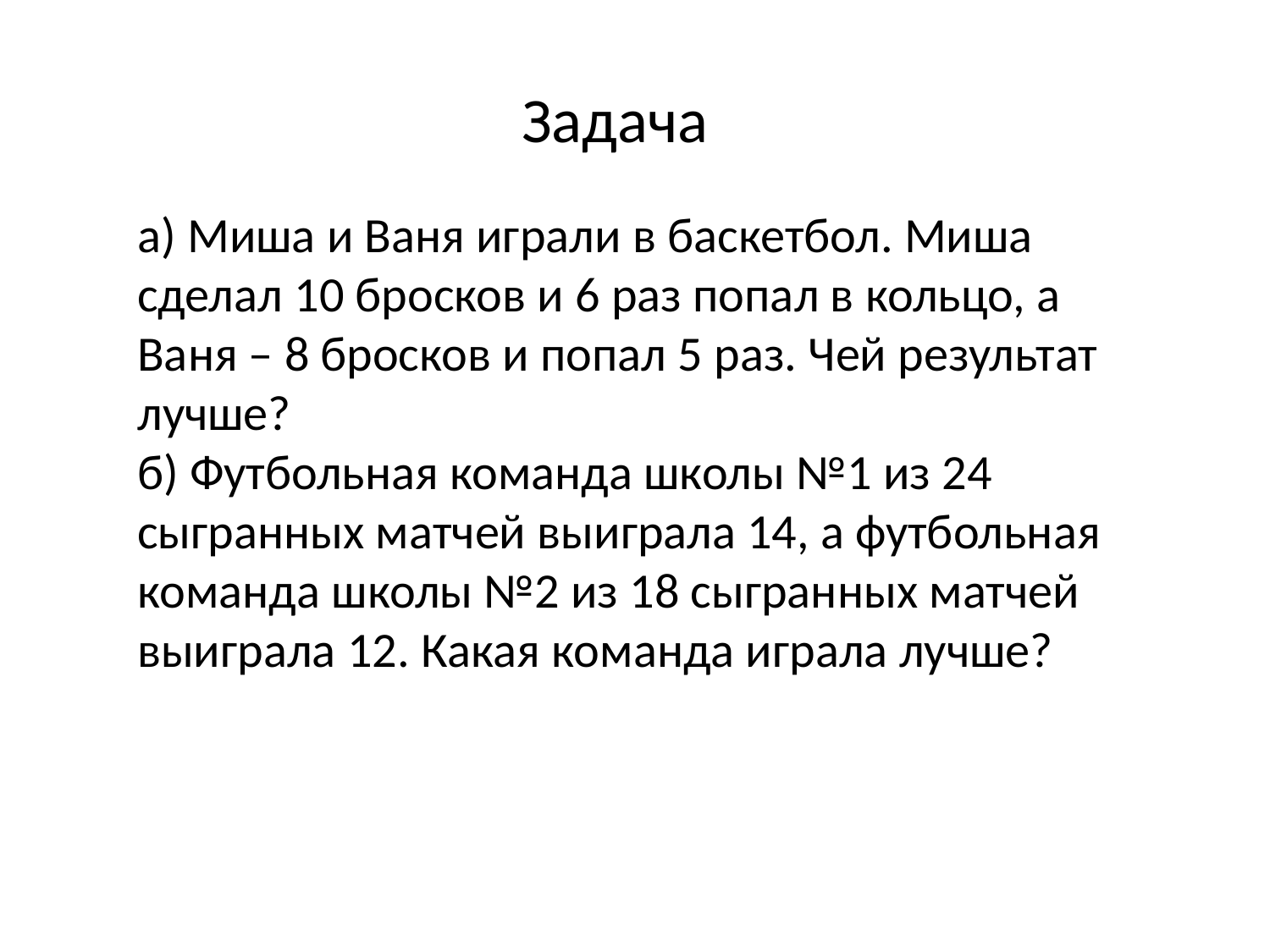

# Задача
а) Миша и Ваня играли в баскетбол. Миша сделал 10 бросков и 6 раз попал в кольцо, а Ваня – 8 бросков и попал 5 раз. Чей результат лучше?
б) Футбольная команда школы №1 из 24 сыгранных матчей выиграла 14, а футбольная команда школы №2 из 18 сыгранных матчей выиграла 12. Какая команда играла лучше?